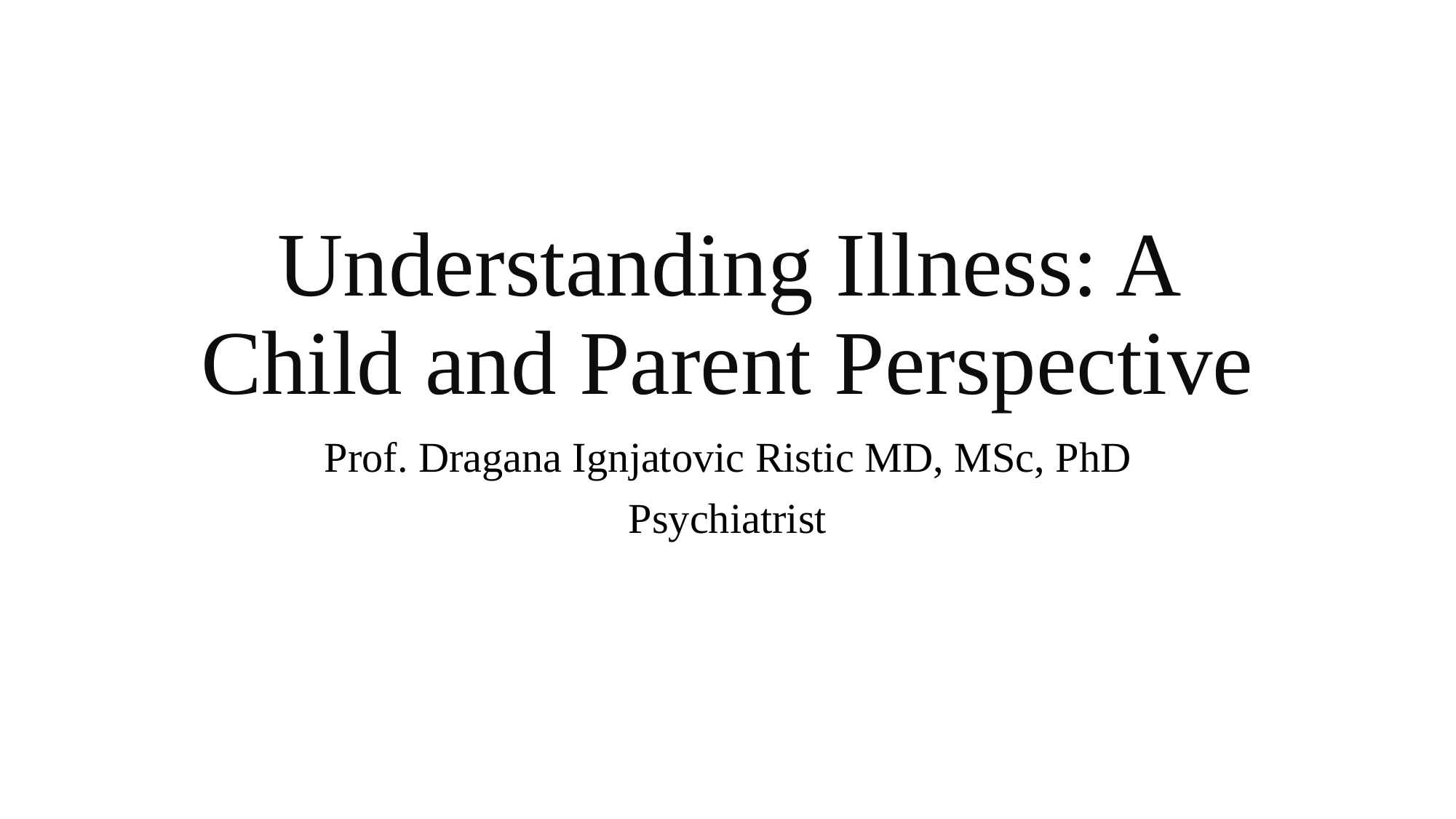

# Understanding Illness: A Child and Parent Perspective
Prof. Dragana Ignjatovic Ristic MD, MSc, PhD
Psychiatrist